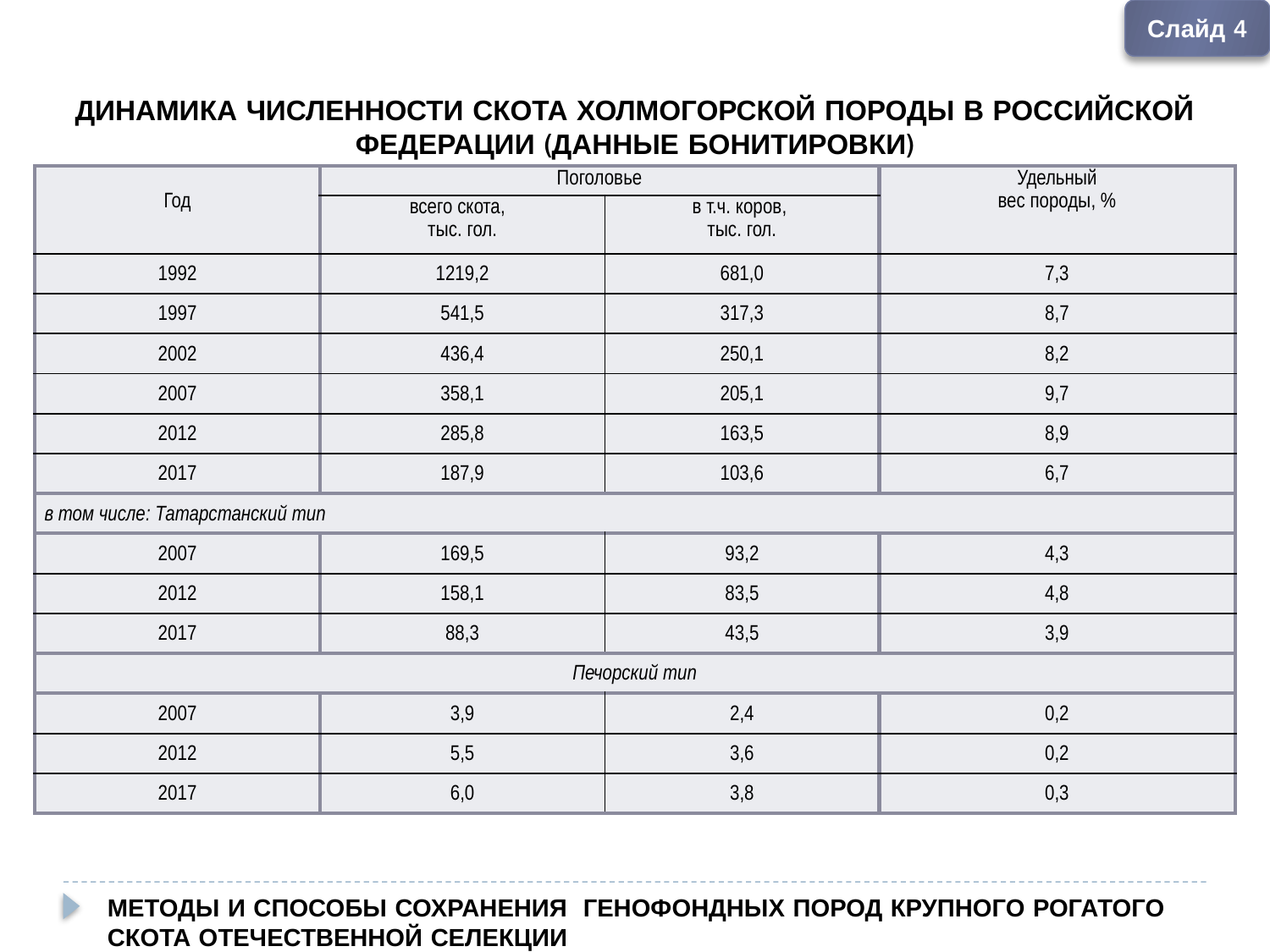

Слайд 4
Динамика численности скота холмогорской породы в Российской Федерации (данные бонитировки)
| Год | Поголовье |  | Удельный вес породы, % |
| --- | --- | --- | --- |
|  | всего скота, тыс. гол. | в т.ч. коров, тыс. гол. |  |
| 1992 | 1219,2 | 681,0 | 7,3 |
| 1997 | 541,5 | 317,3 | 8,7 |
| 2002 | 436,4 | 250,1 | 8,2 |
| 2007 | 358,1 | 205,1 | 9,7 |
| 2012 | 285,8 | 163,5 | 8,9 |
| 2017 | 187,9 | 103,6 | 6,7 |
| в том числе: Татарстанский тип |  |  |  |
| 2007 | 169,5 | 93,2 | 4,3 |
| 2012 | 158,1 | 83,5 | 4,8 |
| 2017 | 88,3 | 43,5 | 3,9 |
| Печорский тип |  |  |  |
| 2007 | 3,9 | 2,4 | 0,2 |
| 2012 | 5,5 | 3,6 | 0,2 |
| 2017 | 6,0 | 3,8 | 0,3 |
Методы и способы сохранения  генофондных пород крупного рогатого скота отечественной селекции